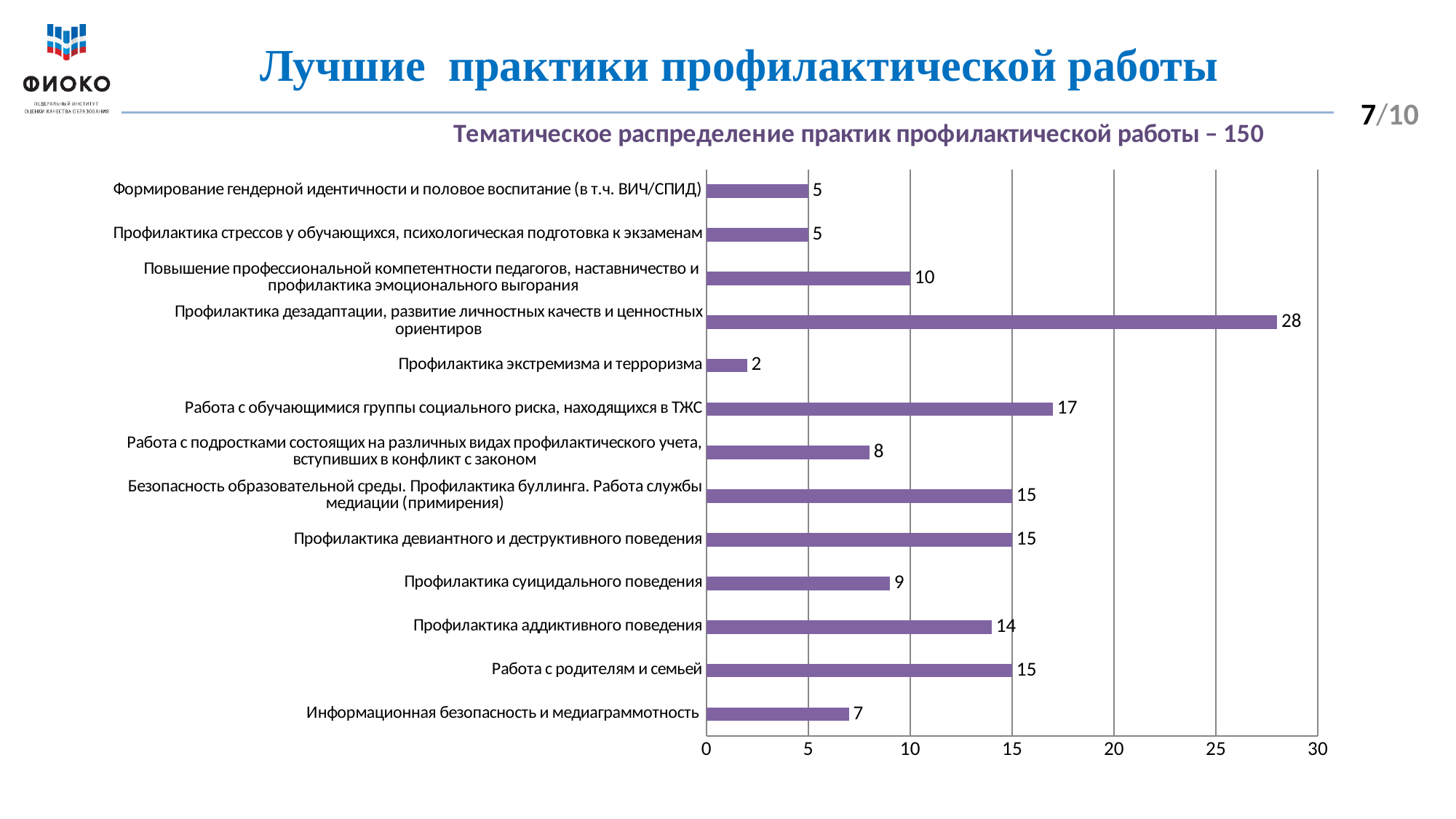

Лучшие  практики профилактической работы
7/10

### Chart: Тематическое распределение практик профилактической работы – 150

| Category | Ряд 1 |
|---|---|
| Информационная безопасность и медиаграммотность  | 7.0 |
| Работа с родителям и семьей | 15.0 |
| Профилактика аддиктивного поведения | 14.0 |
| Профилактика суицидального поведения | 9.0 |
| Профилактика девиантного и деструктивного поведения | 15.0 |
| Безопасность образовательной среды. Профилактика буллинга. Работа службы медиации (примирения) | 15.0 |
| Работа с подростками состоящих на различных видах профилактического учета, вступивших в конфликт с законом | 8.0 |
| Работа с обучающимися группы социального риска, находящихся в ТЖС | 17.0 |
|  Профилактика экстремизма и терроризма | 2.0 |
| Профилактика дезадаптации, развитие личностных качеств и ценностных ориентиров | 28.0 |
| Повышение профессиональной компетентности педагогов, наставничество и  профилактика эмоционального выгорания | 10.0 |
| Профилактика стрессов у обучающихся, психологическая подготовка к экзаменам | 5.0 |
| Формирование гендерной идентичности и половое воспитание (в т.ч. ВИЧ/СПИД) | 5.0 |